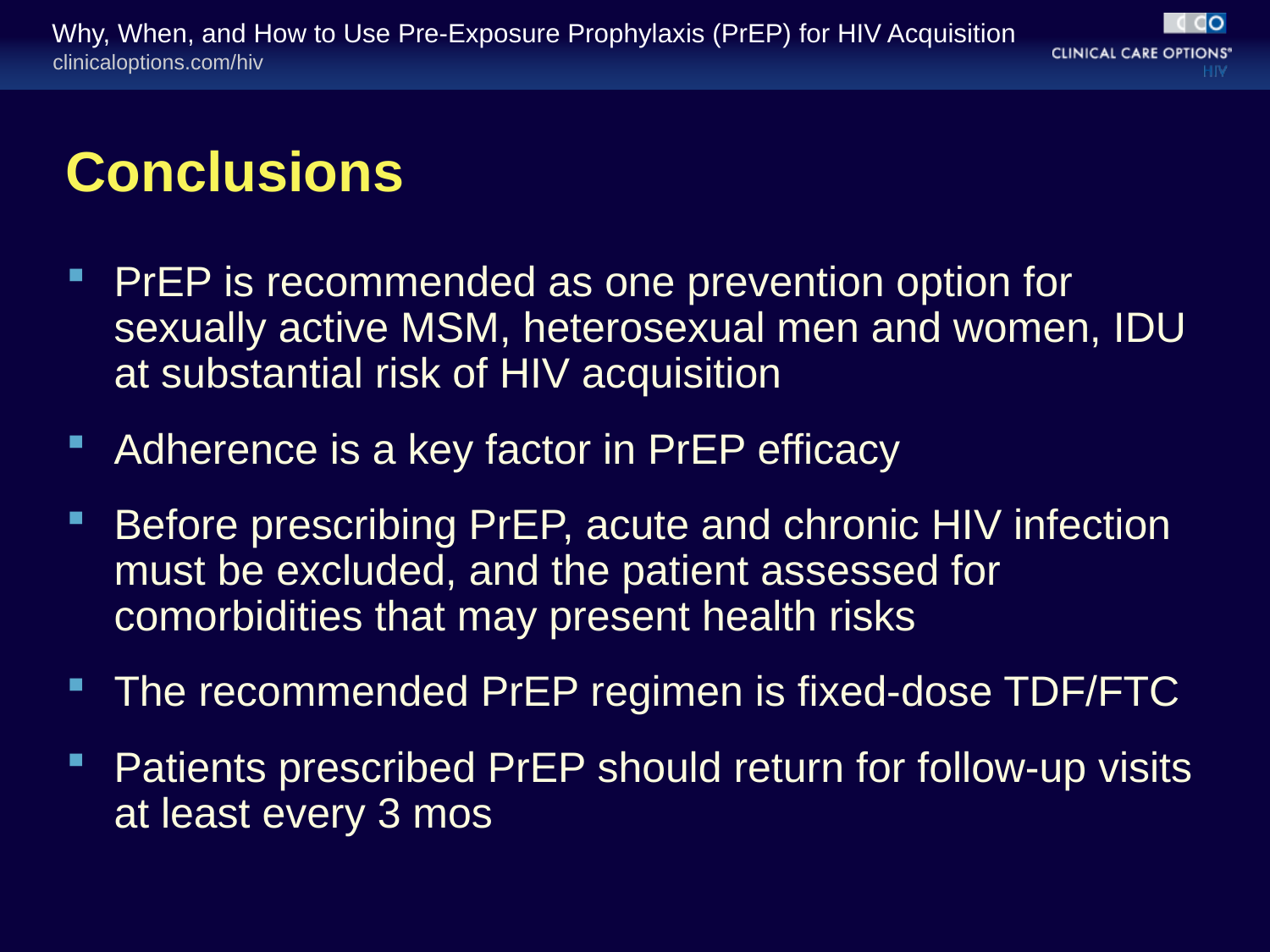

# Conclusions
PrEP is recommended as one prevention option for sexually active MSM, heterosexual men and women, IDU at substantial risk of HIV acquisition
Adherence is a key factor in PrEP efficacy
Before prescribing PrEP, acute and chronic HIV infection must be excluded, and the patient assessed for comorbidities that may present health risks
The recommended PrEP regimen is fixed-dose TDF/FTC
Patients prescribed PrEP should return for follow-up visits at least every 3 mos